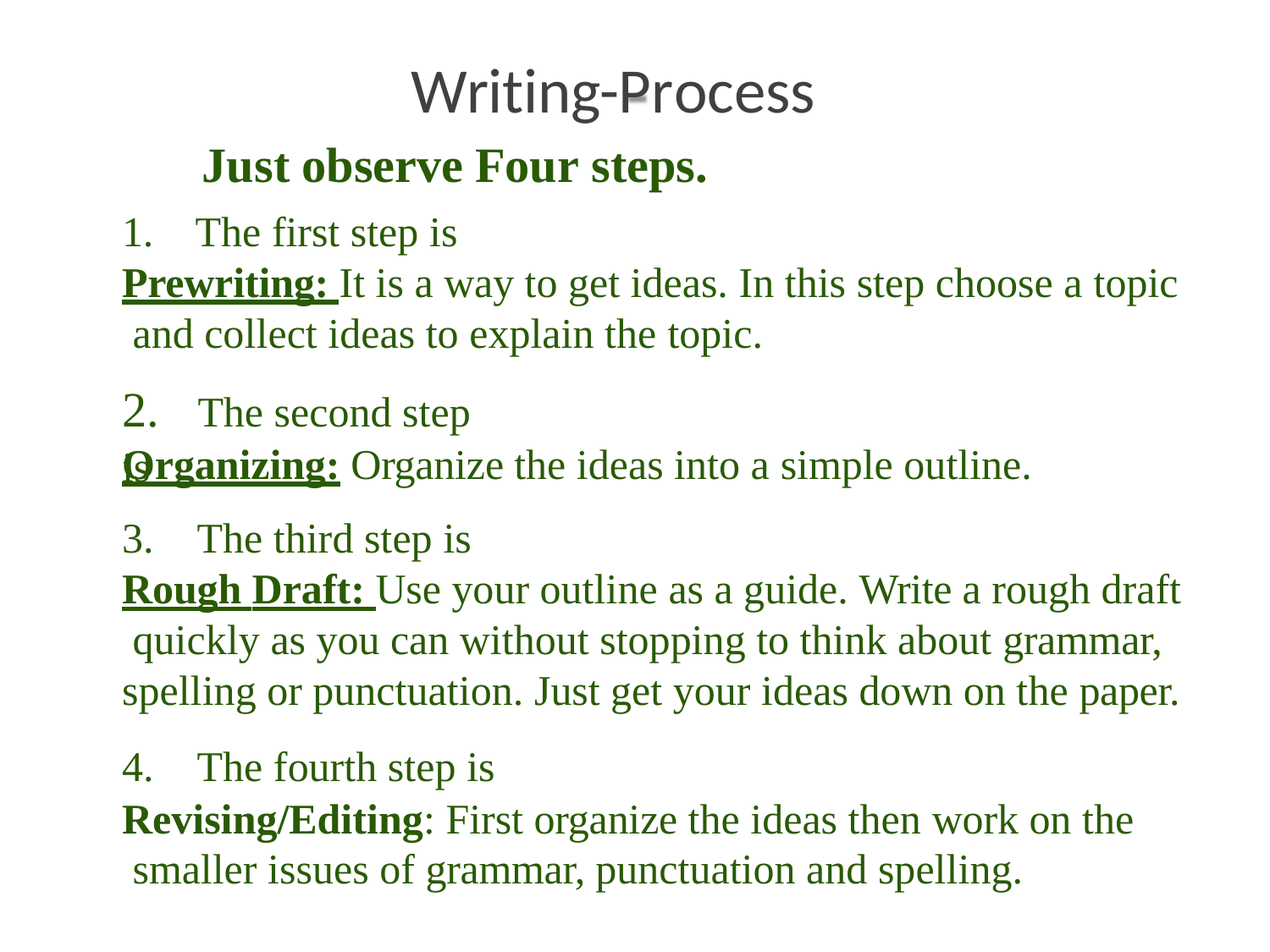

# Writing-Process
Just observe Four steps.
1.	The first step is
Prewriting: It is a way to get ideas. In this step choose a topic  and collect ideas to explain the topic.
2.	The second step is
Organizing: Organize the ideas into a simple outline.
3.	The third step is
Rough Draft: Use your outline as a guide. Write a rough draft  quickly as you can without stopping to think about grammar,  spelling or punctuation. Just get your ideas down on the paper.
4.	The fourth step is
Revising/Editing: First organize the ideas then work on the  smaller issues of grammar, punctuation and spelling.